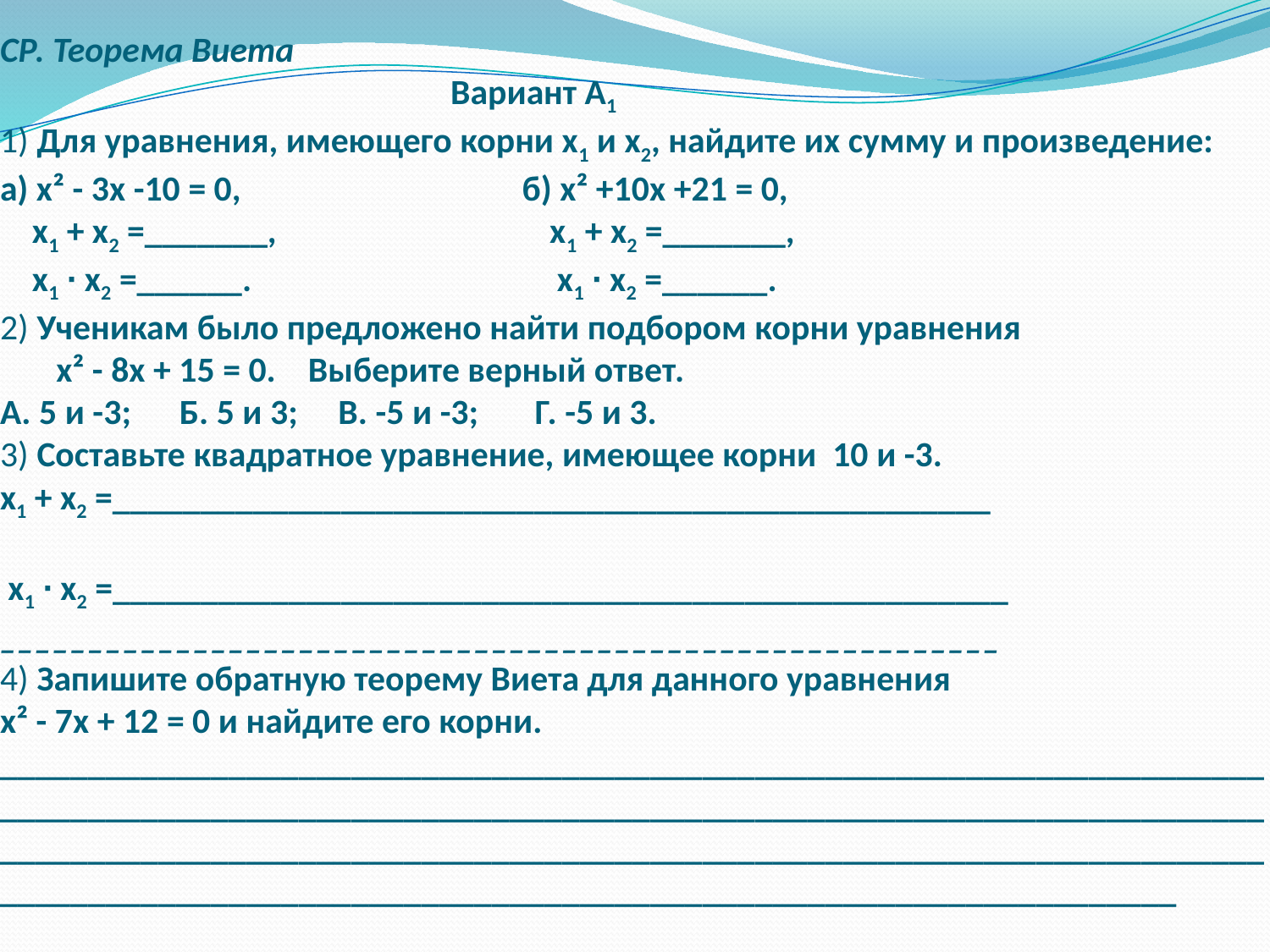

# СР. Теорема Виета Вариант А1 1) Для уравнения, имеющего корни х1 и х2, найдите их сумму и произведение: а) х² - 3х -10 = 0,                                   б) х² +10х +21 = 0, х1 + х2 =_______,                                  х1 + х2 =____­­­­­­___, х1 ∙ х2 =______.                                      х1 ∙ х2 =______. 2) Ученикам было предложено найти подбором корни уравнения х² - 8х + 15 = 0.    Выберите верный ответ. А. 5 и -3;      Б. 5 и 3;     В. -5 и -3;       Г. -5 и 3. 3) Составьте квадратное уравнение, имеющее корни  10 и -3. х1 + х2 =__________________________________________________ х1 ∙ х2 =___________________________________________________ _________________________________________________________ 4) Запишите обратную теорему Виета для данного уравнения х² - 7х + 12 = 0 и найдите его корни. ___________________________________________________________________________________________________________________________________________________________________________________________________________________________________________________________________________________________